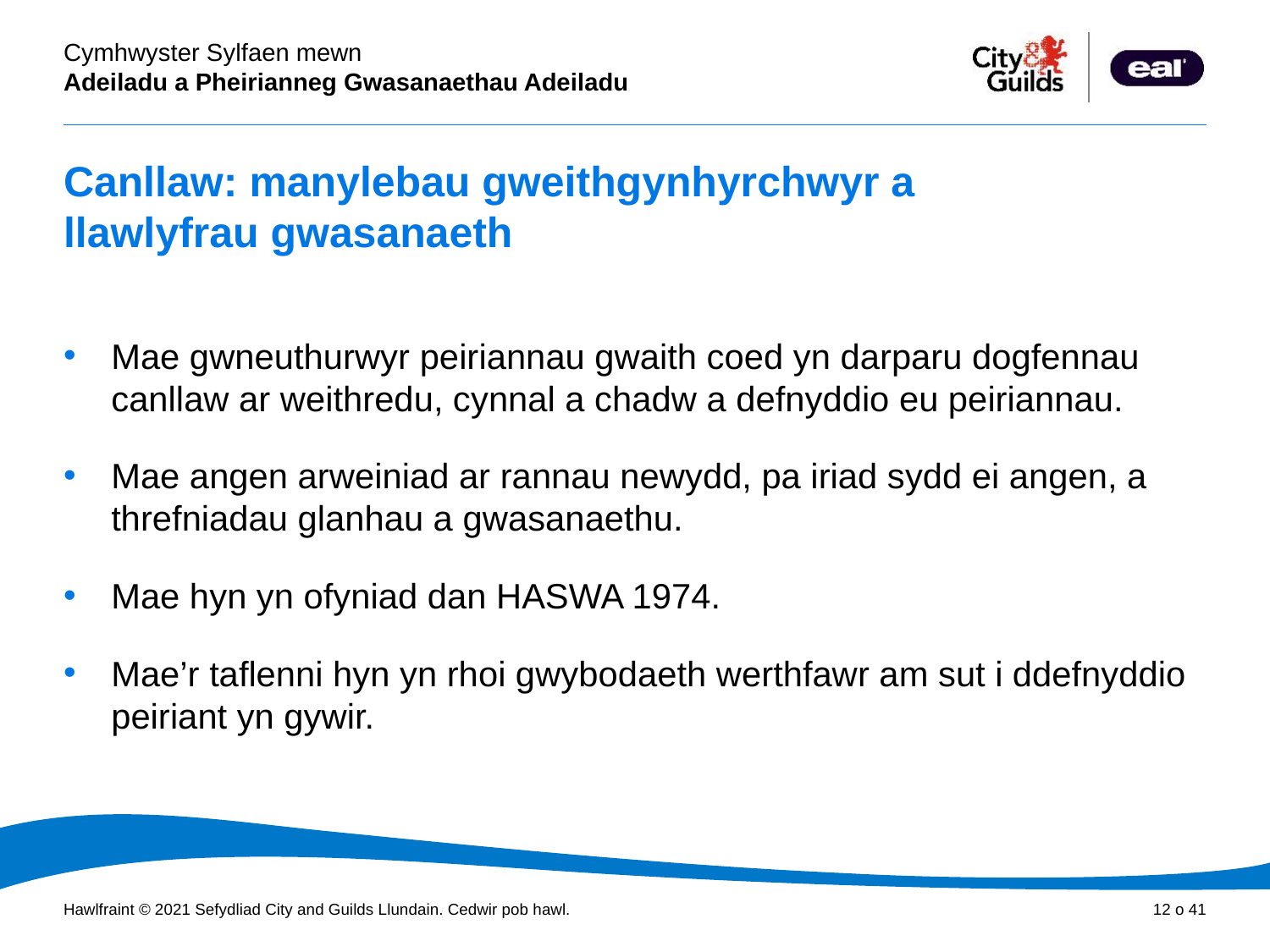

# Canllaw: manylebau gweithgynhyrchwyr a llawlyfrau gwasanaeth

Mae gwneuthurwyr peiriannau gwaith coed yn darparu dogfennau canllaw ar weithredu, cynnal a chadw a defnyddio eu peiriannau.
Mae angen arweiniad ar rannau newydd, pa iriad sydd ei angen, a threfniadau glanhau a gwasanaethu.
Mae hyn yn ofyniad dan HASWA 1974.
Mae’r taflenni hyn yn rhoi gwybodaeth werthfawr am sut i ddefnyddio peiriant yn gywir.